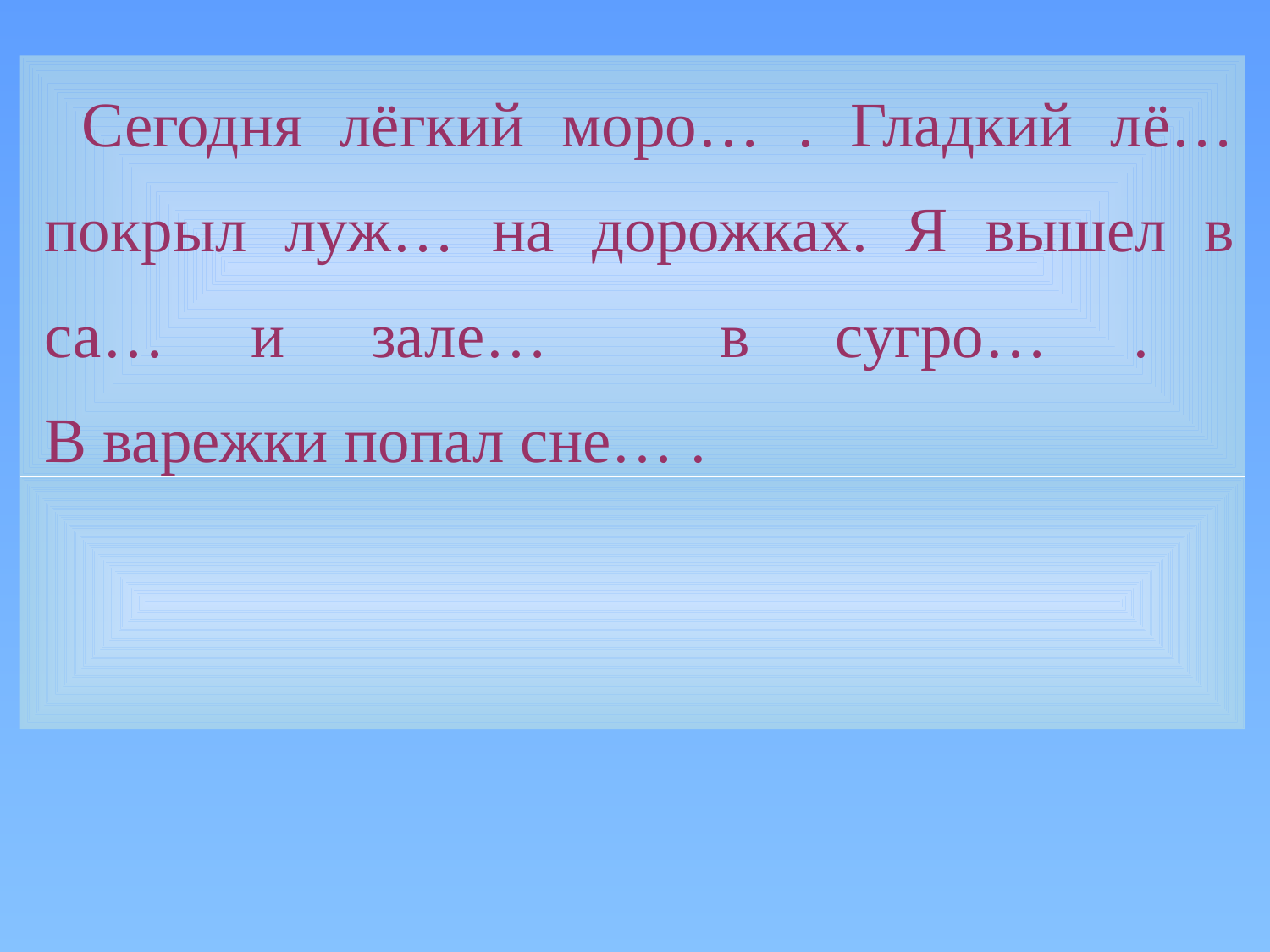

| Сегодня лёгкий моро… . Гладкий лё… покрыл луж… на дорожках. Я вышел в са… и зале… в сугро… . В варежки попал сне… . |
| --- |
|  |